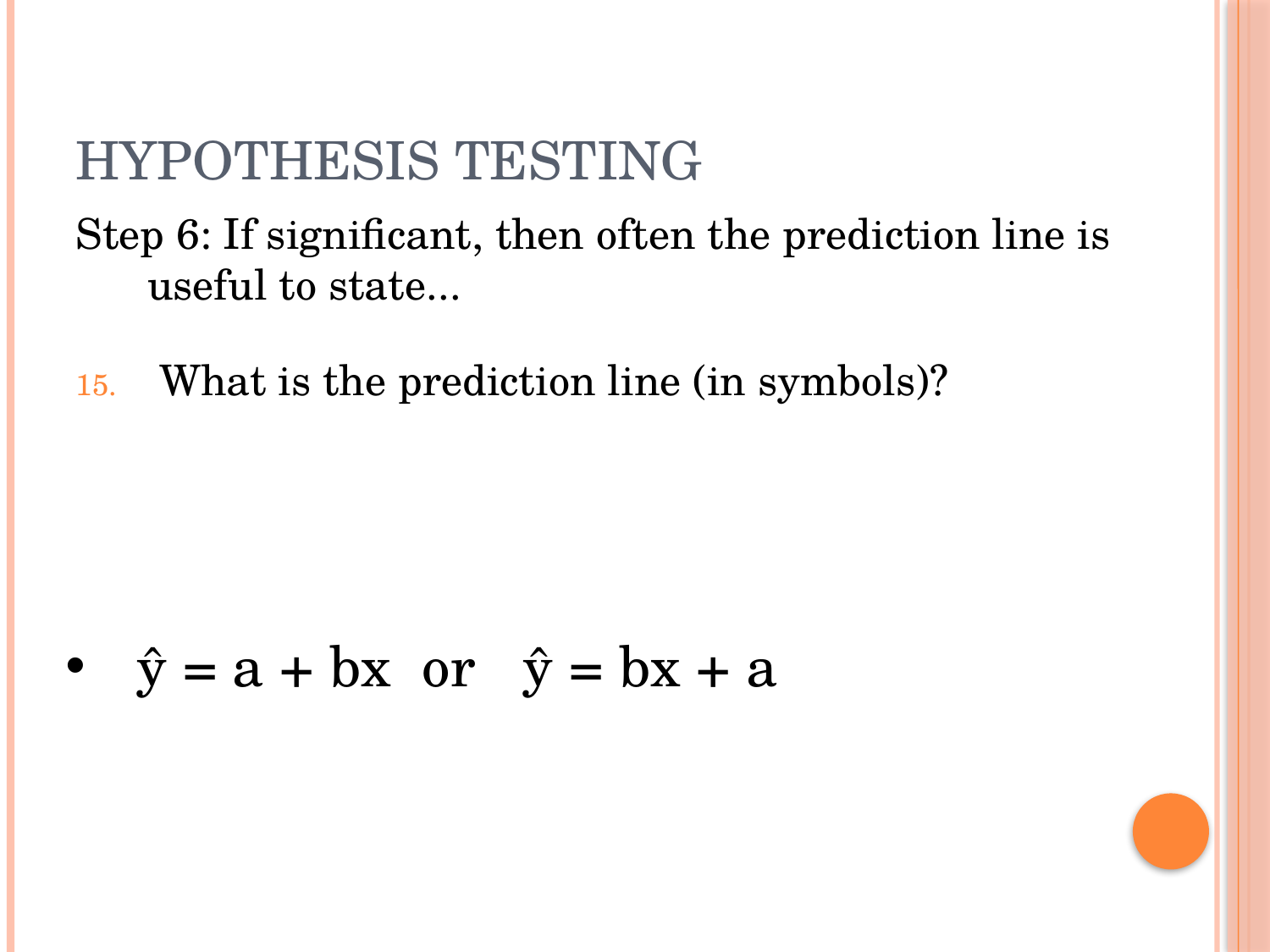

# Hypothesis Testing
Step 6: If significant, then often the prediction line is useful to state...

 What is the prediction line (in symbols)?
ŷ = a + bx  or   ŷ = bx + a